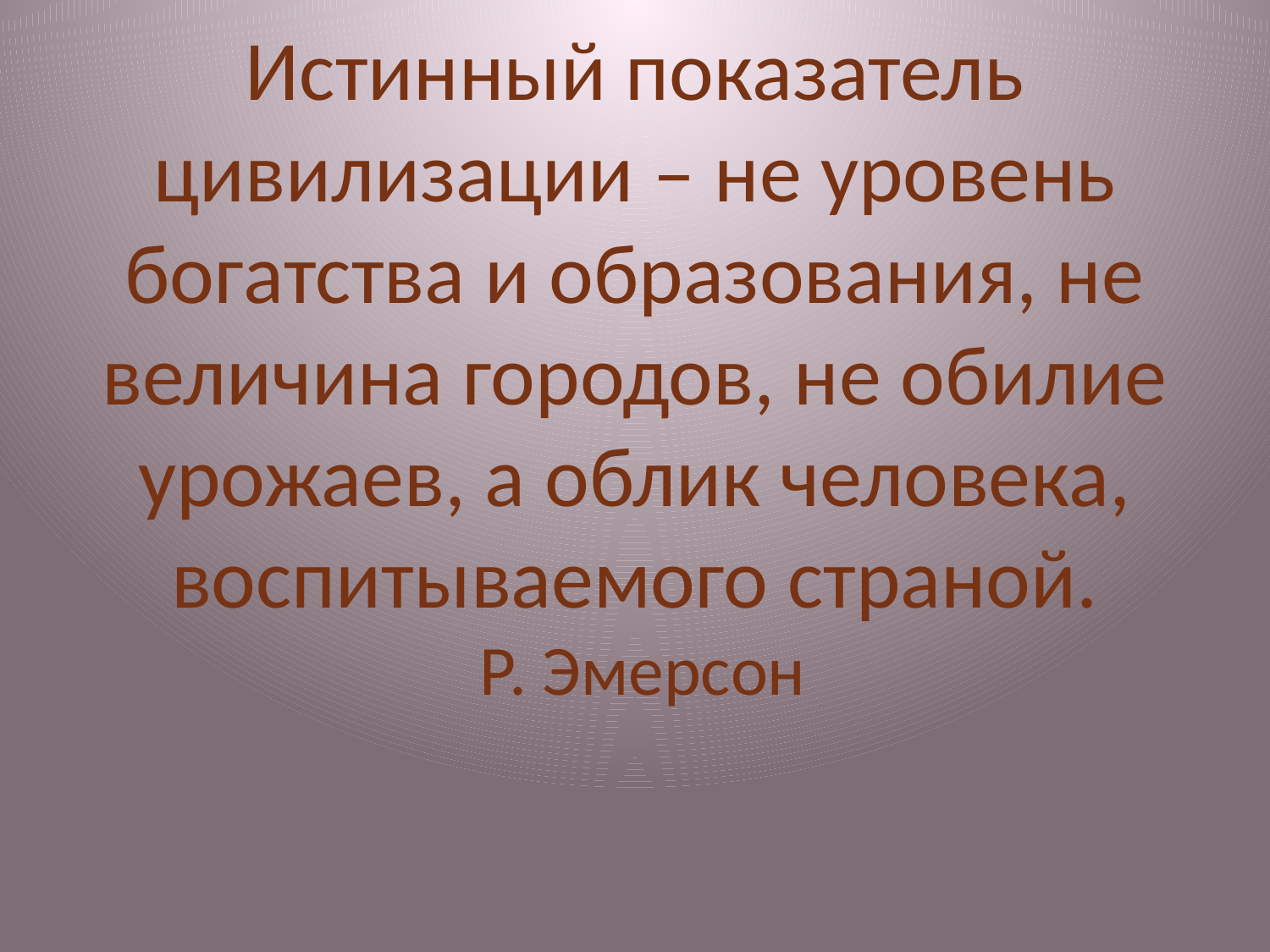

# Истинный показатель цивилизации – не уровень богатства и образования, не величина городов, не обилие урожаев, а облик человека, воспитываемого страной. Р. Эмерсон